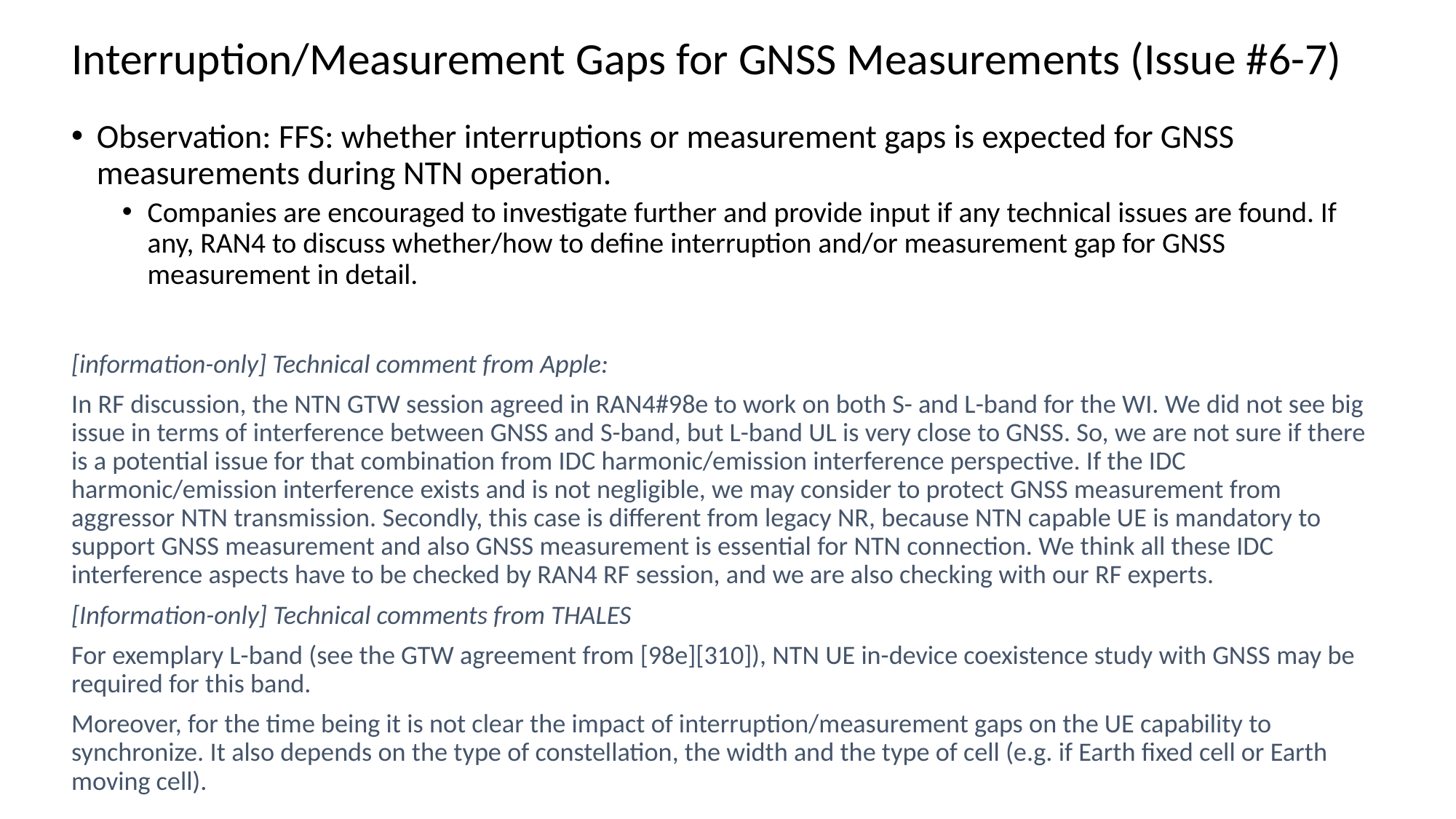

# Interruption/Measurement Gaps for GNSS Measurements (Issue #6-7)
Observation: FFS: whether interruptions or measurement gaps is expected for GNSS measurements during NTN operation.
Companies are encouraged to investigate further and provide input if any technical issues are found. If any, RAN4 to discuss whether/how to define interruption and/or measurement gap for GNSS measurement in detail.

[information-only] Technical comment from Apple:
In RF discussion, the NTN GTW session agreed in RAN4#98e to work on both S- and L-band for the WI. We did not see big issue in terms of interference between GNSS and S-band, but L-band UL is very close to GNSS. So, we are not sure if there is a potential issue for that combination from IDC harmonic/emission interference perspective. If the IDC harmonic/emission interference exists and is not negligible, we may consider to protect GNSS measurement from aggressor NTN transmission. Secondly, this case is different from legacy NR, because NTN capable UE is mandatory to support GNSS measurement and also GNSS measurement is essential for NTN connection. We think all these IDC interference aspects have to be checked by RAN4 RF session, and we are also checking with our RF experts.
[Information-only] Technical comments from THALES
For exemplary L-band (see the GTW agreement from [98e][310]), NTN UE in-device coexistence study with GNSS may be required for this band.
Moreover, for the time being it is not clear the impact of interruption/measurement gaps on the UE capability to synchronize. It also depends on the type of constellation, the width and the type of cell (e.g. if Earth fixed cell or Earth moving cell).